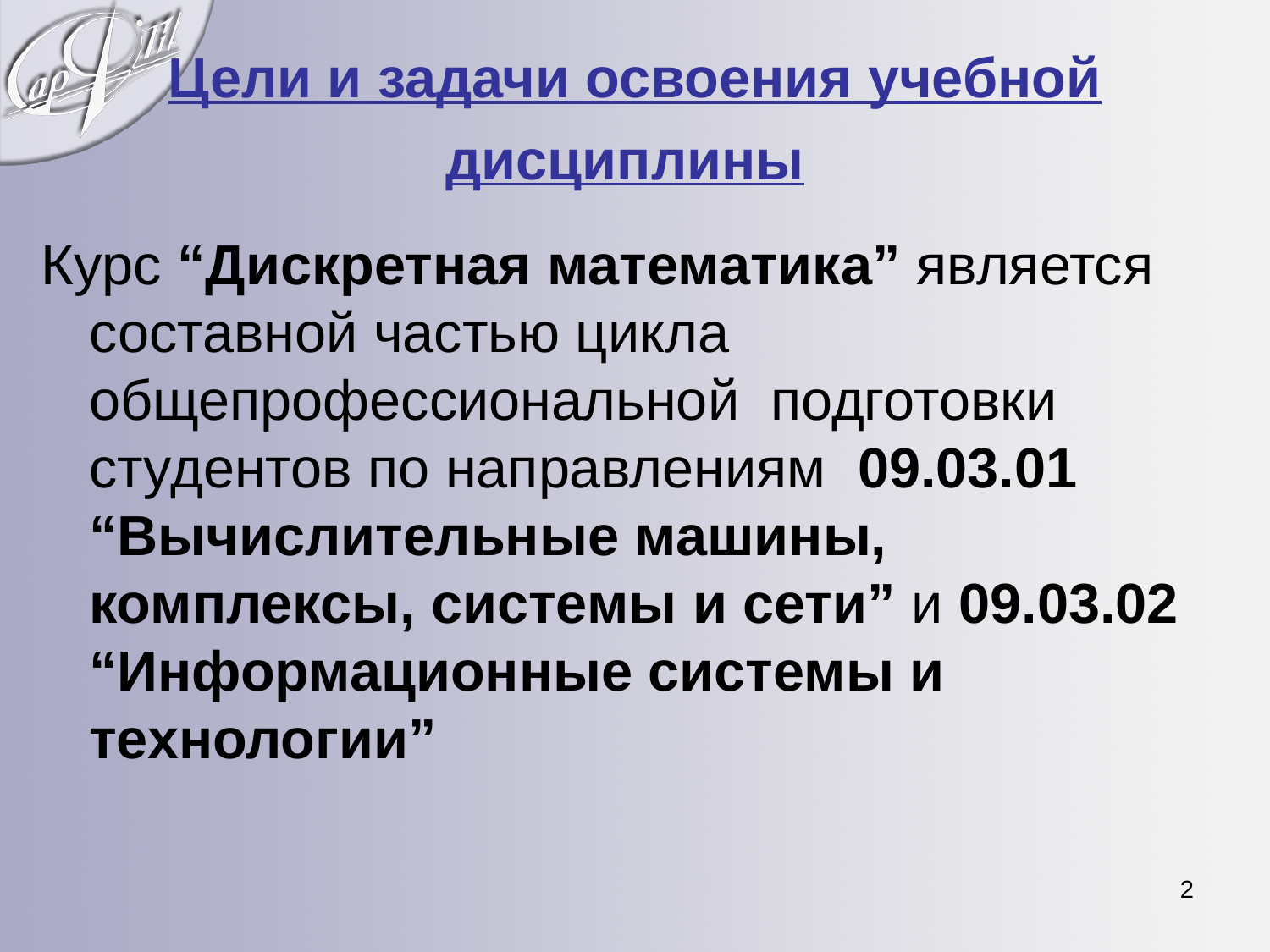

# Цели и задачи освоения учебной дисциплины
Курс “Дискретная математика” является составной частью цикла общепрофессиональной  подготовки студентов по направлениям  09.03.01 “Вычислительные машины, комплексы, системы и сети” и 09.03.02 “Информационные системы и технологии”
2